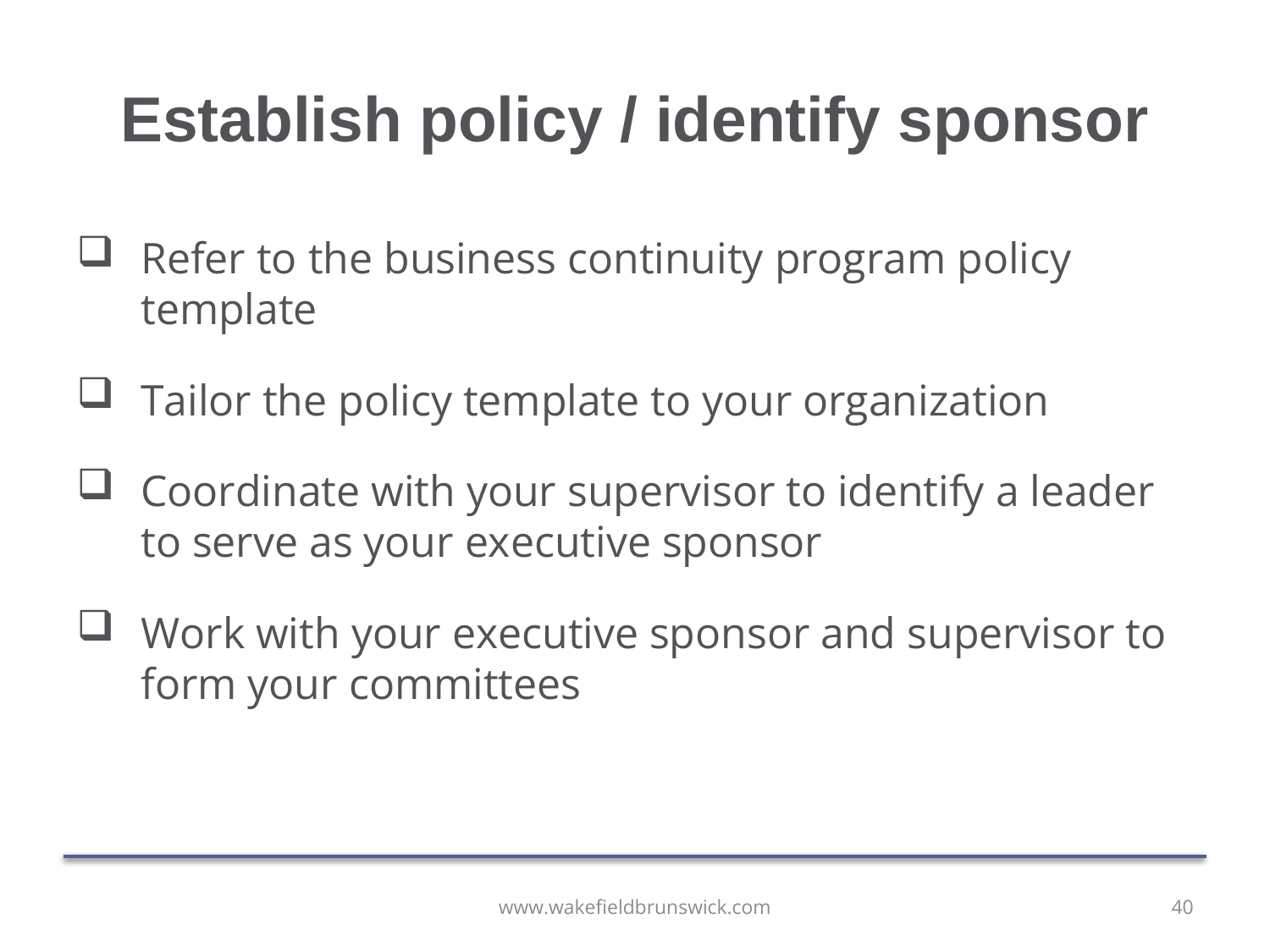

# Establish policy / identify sponsor
Refer to the business continuity program policy template
Tailor the policy template to your organization
Coordinate with your supervisor to identify a leader to serve as your executive sponsor
Work with your executive sponsor and supervisor to form your committees
www.wakefieldbrunswick.com
40